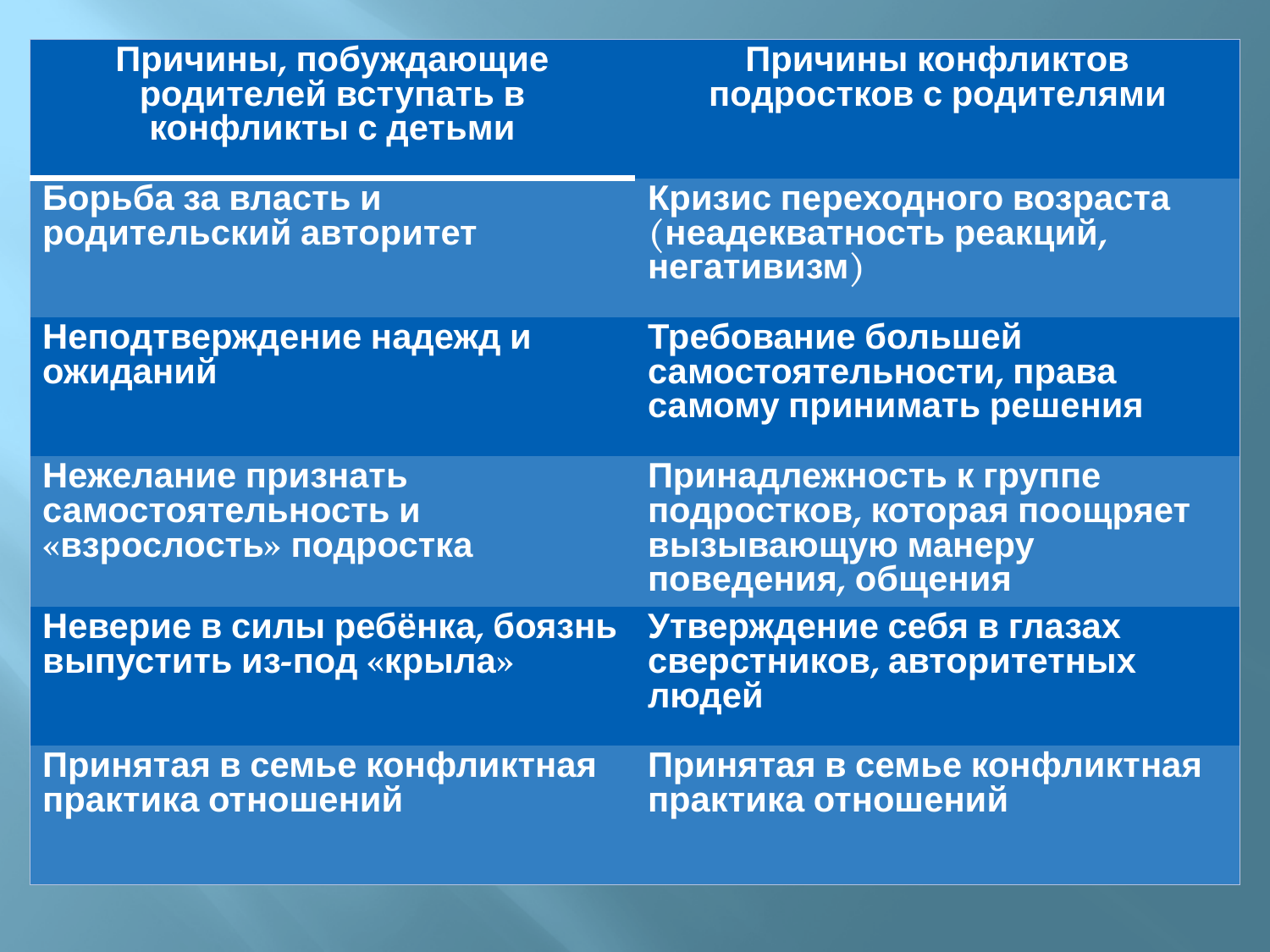

#
| Причины, побуждающие родителей вступать в конфликты с детьми | Причины конфликтов подростков с родителями |
| --- | --- |
| Борьба за власть и родительский авторитет | Кризис переходного возраста (неадекватность реакций, негативизм) |
| Неподтверждение надежд и ожиданий | Требование большей самостоятельности, права самому принимать решения |
| Нежелание признать самостоятельность и «взрослость» подростка | Принадлежность к группе подростков, которая поощряет вызывающую манеру поведения, общения |
| Неверие в силы ребёнка, боязнь выпустить из-под «крыла» | Утверждение себя в глазах сверстников, авторитетных людей |
| Принятая в семье конфликтная практика отношений | Принятая в семье конфликтная практика отношений |